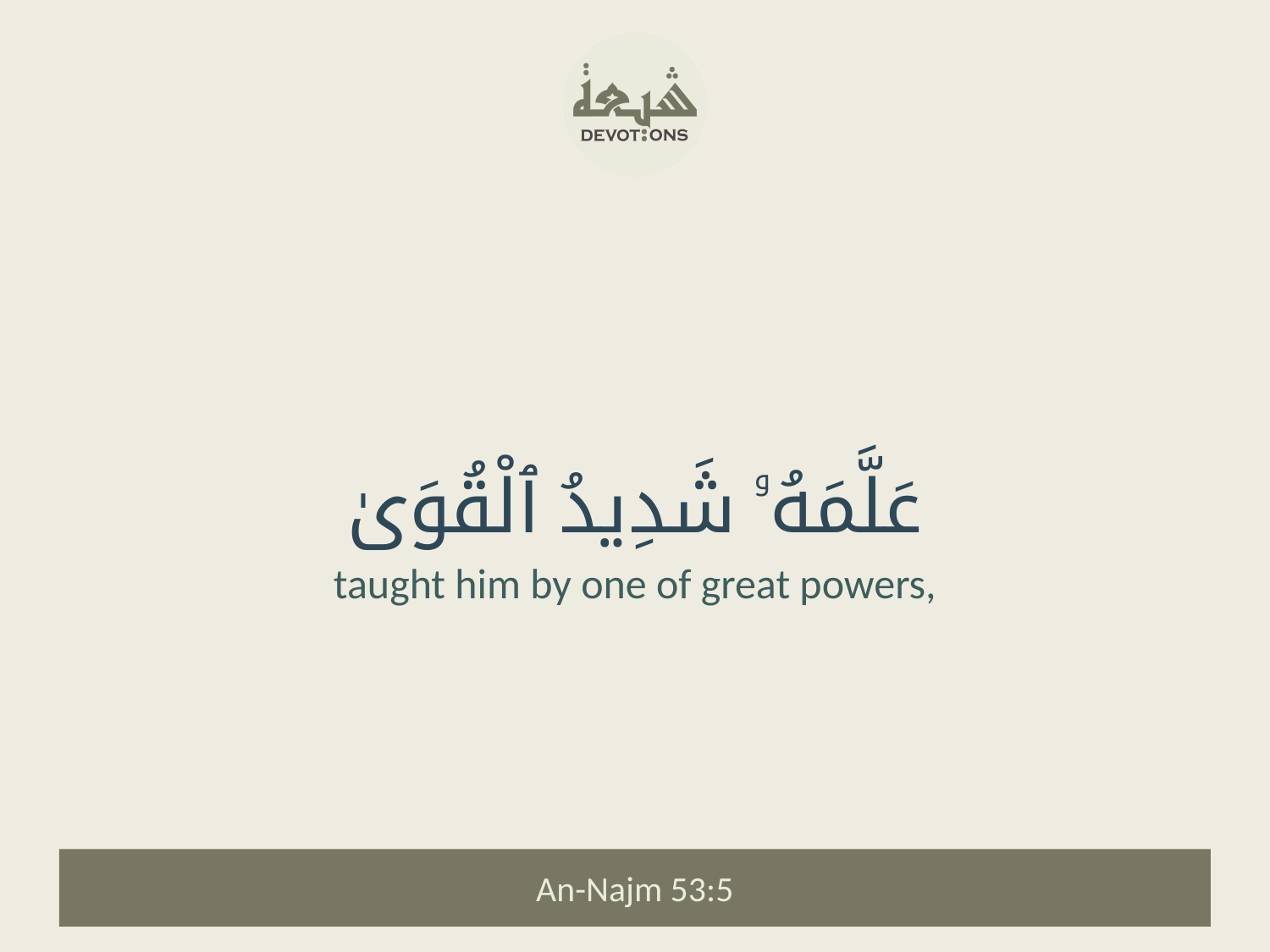

عَلَّمَهُۥ شَدِيدُ ٱلْقُوَىٰ
taught him by one of great powers,
An-Najm 53:5